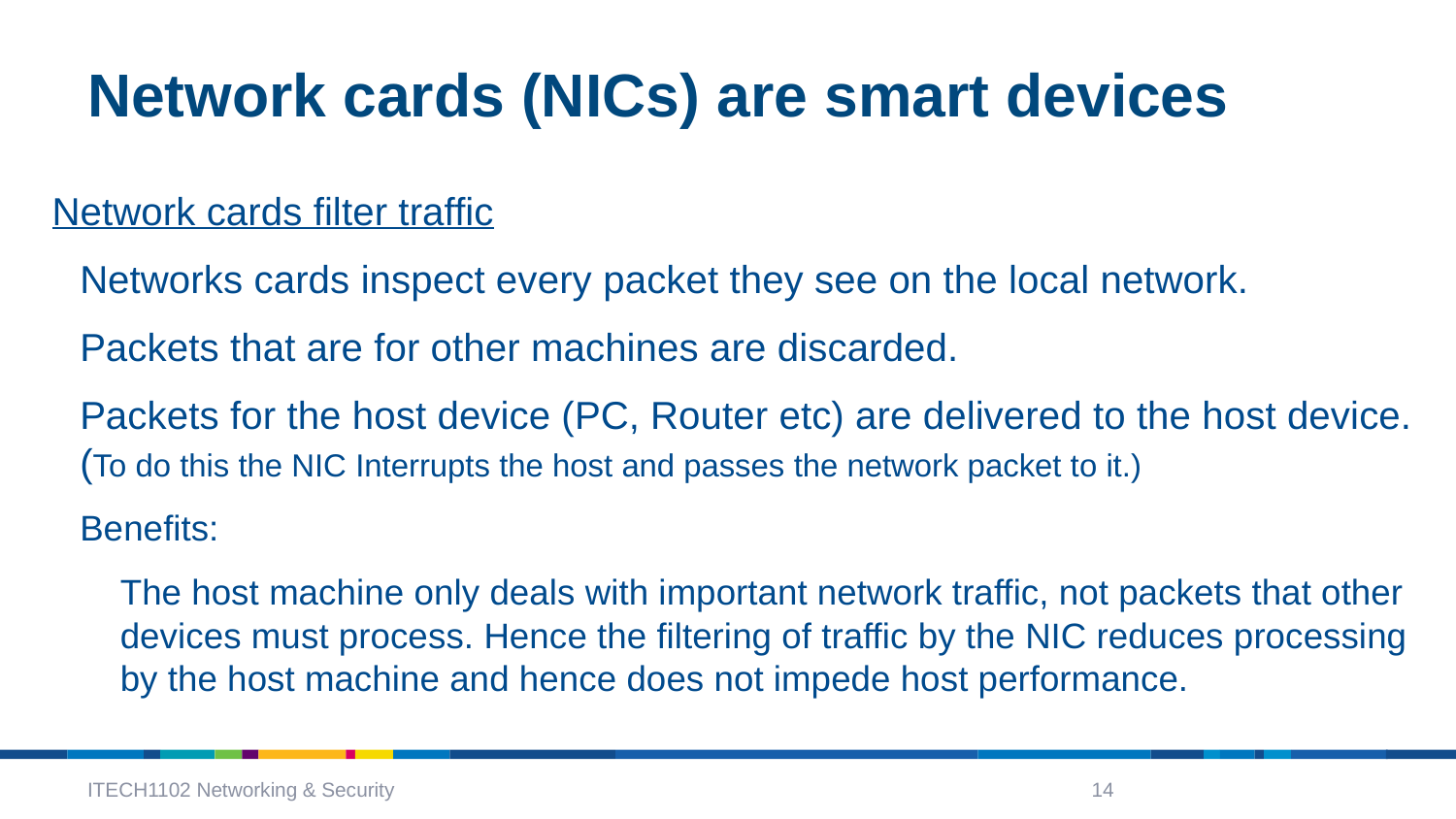

# Network cards (NICs) are smart devices
Network cards filter traffic
Networks cards inspect every packet they see on the local network.
Packets that are for other machines are discarded.
Packets for the host device (PC, Router etc) are delivered to the host device.
(To do this the NIC Interrupts the host and passes the network packet to it.)
Benefits:
	The host machine only deals with important network traffic, not packets that other devices must process. Hence the filtering of traffic by the NIC reduces processing by the host machine and hence does not impede host performance.

ITECH1102 Networking & Security
14